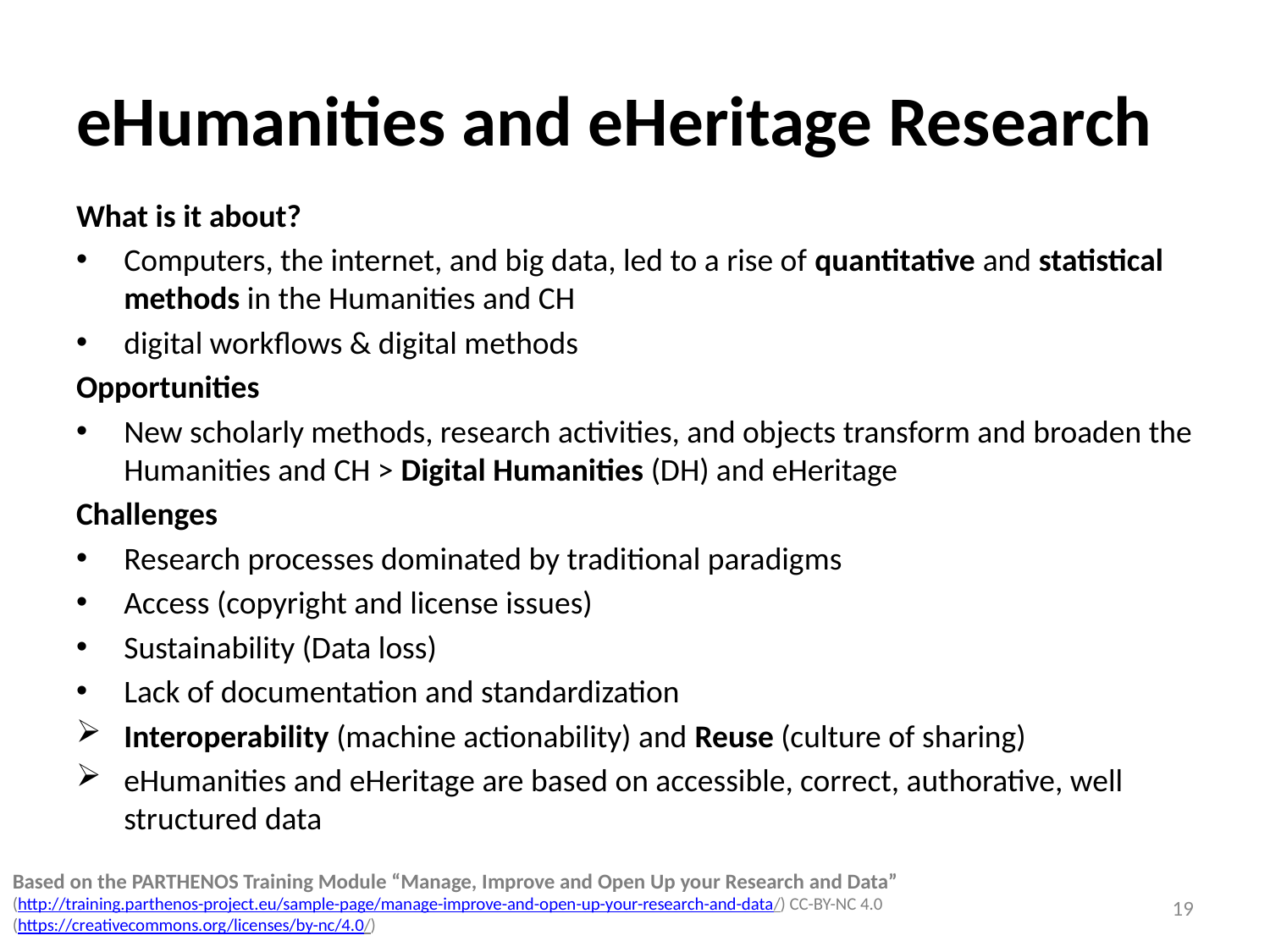

# eHumanities and eHeritage Research
What is it about?
Computers, the internet, and big data, led to a rise of quantitative and statistical methods in the Humanities and CH
digital workflows & digital methods
Opportunities
New scholarly methods, research activities, and objects transform and broaden the Humanities and CH > Digital Humanities (DH) and eHeritage
Challenges
Research processes dominated by traditional paradigms
Access (copyright and license issues)
Sustainability (Data loss)
Lack of documentation and standardization
Interoperability (machine actionability) and Reuse (culture of sharing)
eHumanities and eHeritage are based on accessible, correct, authorative, well structured data
Based on the PARTHENOS Training Module “Manage, Improve and Open Up your Research and Data”
(http://training.parthenos-project.eu/sample-page/manage-improve-and-open-up-your-research-and-data/) CC-BY-NC 4.0
(https://creativecommons.org/licenses/by-nc/4.0/)
19